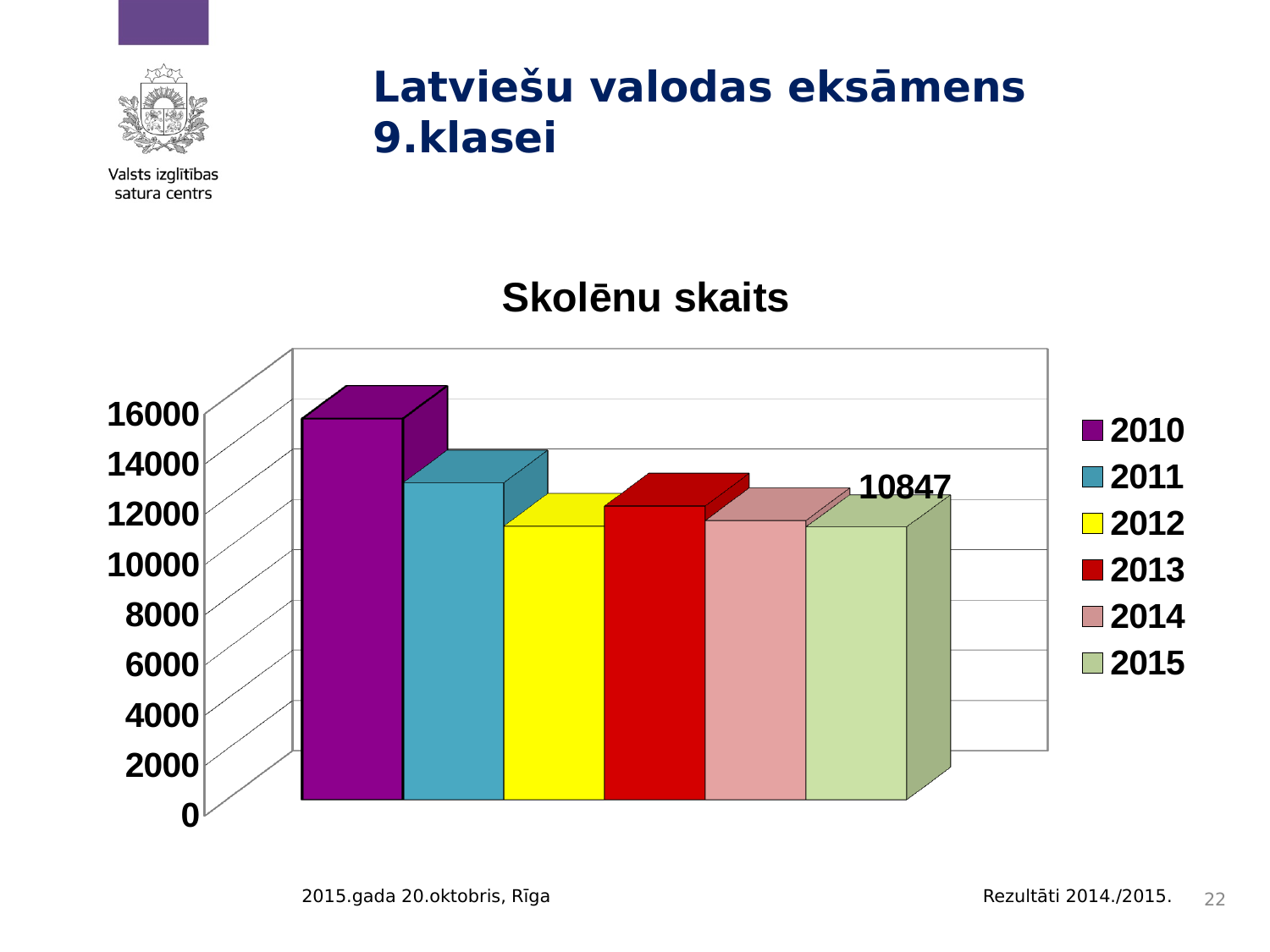

# Latviešu valodas eksāmens 9.klasei

[unsupported chart]

2015.gada 20.oktobris, Rīga
Rezultāti 2014./2015.
22